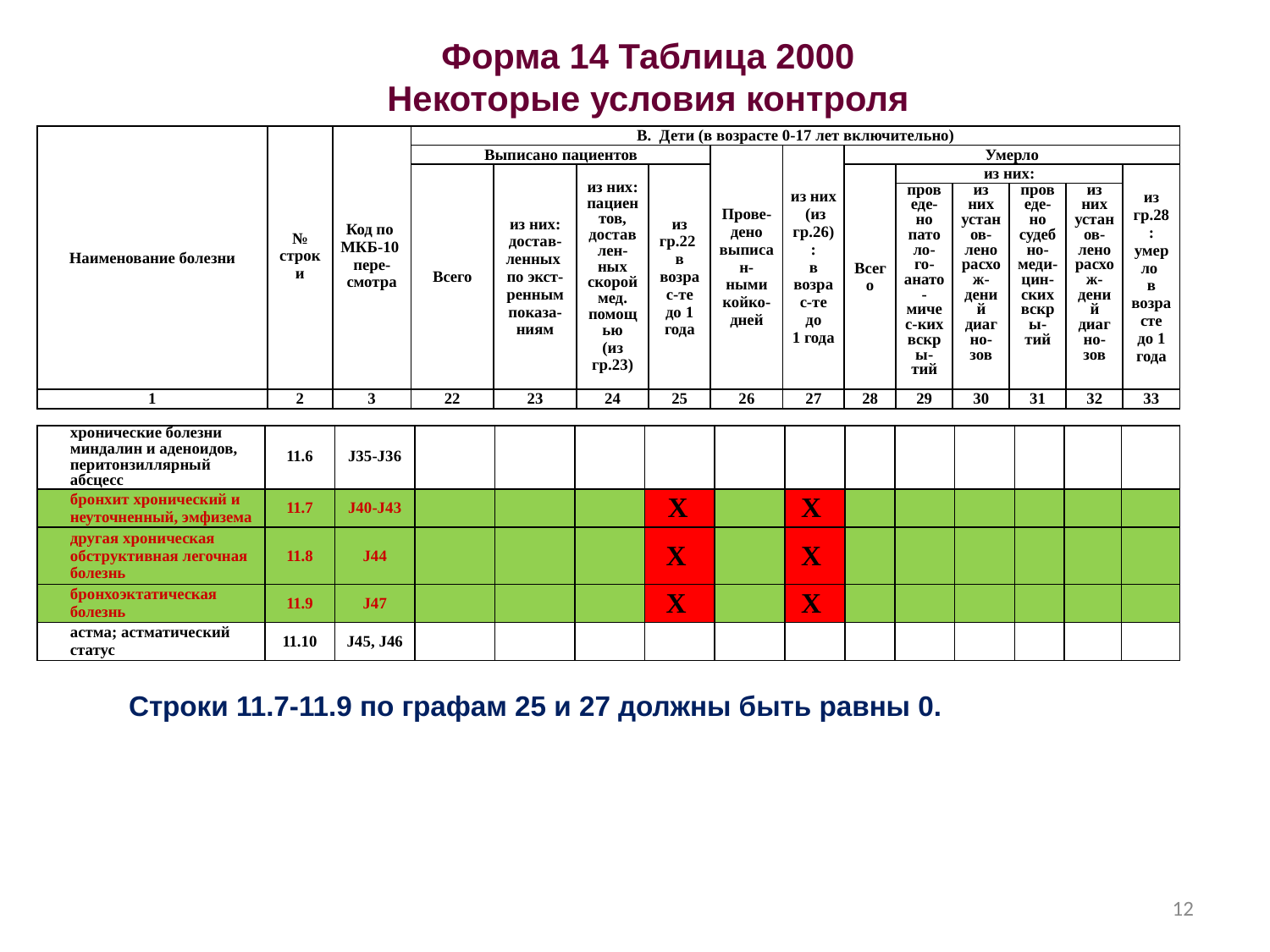

# Форма 14 Таблица 2000 Некоторые условия контроля
| Наименование болезни | № строки | Код по МКБ-10 пере-cмотра | В. Дети (в возрасте 0-17 лет включительно) |  |  |  |  |  |  |  |  |  |  |  |
| --- | --- | --- | --- | --- | --- | --- | --- | --- | --- | --- | --- | --- | --- | --- |
|  |  |  | Выписано пациентов |  |  |  | Прове-дено выписан- ными койко-дней | из них (из гр.26): в возрас-те до 1 года | Умерло |  |  |  |  |  |
|  |  |  | Всего | из них: достав- ленных по экст- ренным показа-ниям | из них: пациентов, доставлен-ных скорой мед. помощью (из гр.23) | из гр.22 в возрас-те до 1 года |  |  | Всего | из них: |  |  |  | из гр.28: умерло в возрасте до 1 года |
|  |  |  |  |  |  |  |  |  |  | проведе-но патоло-го-анато-мичес-ких вскры-тий | из них установ-лено расхож-дений диагно-зов | проведе-но судебно-меди-цин-ских вскры-тий | из них установ-лено расхож-дений диагно-зов |  |
| 1 | 2 | 3 | 22 | 23 | 24 | 25 | 26 | 27 | 28 | 29 | 30 | 31 | 32 | 33 |
| хронические болезни миндалин и аденоидов, перитонзиллярный абсцесс | 11.6 | J35-J36 |  |  |  |  |  |  |  |  |  |  |  |  |
| --- | --- | --- | --- | --- | --- | --- | --- | --- | --- | --- | --- | --- | --- | --- |
| бронхит хронический и неуточненный, эмфизема | 11.7 | J40-J43 |  |  |  | Х |  | Х |  |  |  |  |  |  |
| другая хроническая обструктивная легочная болезнь | 11.8 | J44 |  |  |  | Х |  | Х |  |  |  |  |  |  |
| бронхоэктатическая болезнь | 11.9 | J47 |  |  |  | Х |  | Х |  |  |  |  |  |  |
| астма; астматический статус | 11.10 | J45, J46 |  |  |  |  |  |  |  |  |  |  |  |  |
Строки 11.7-11.9 по графам 25 и 27 должны быть равны 0.

12